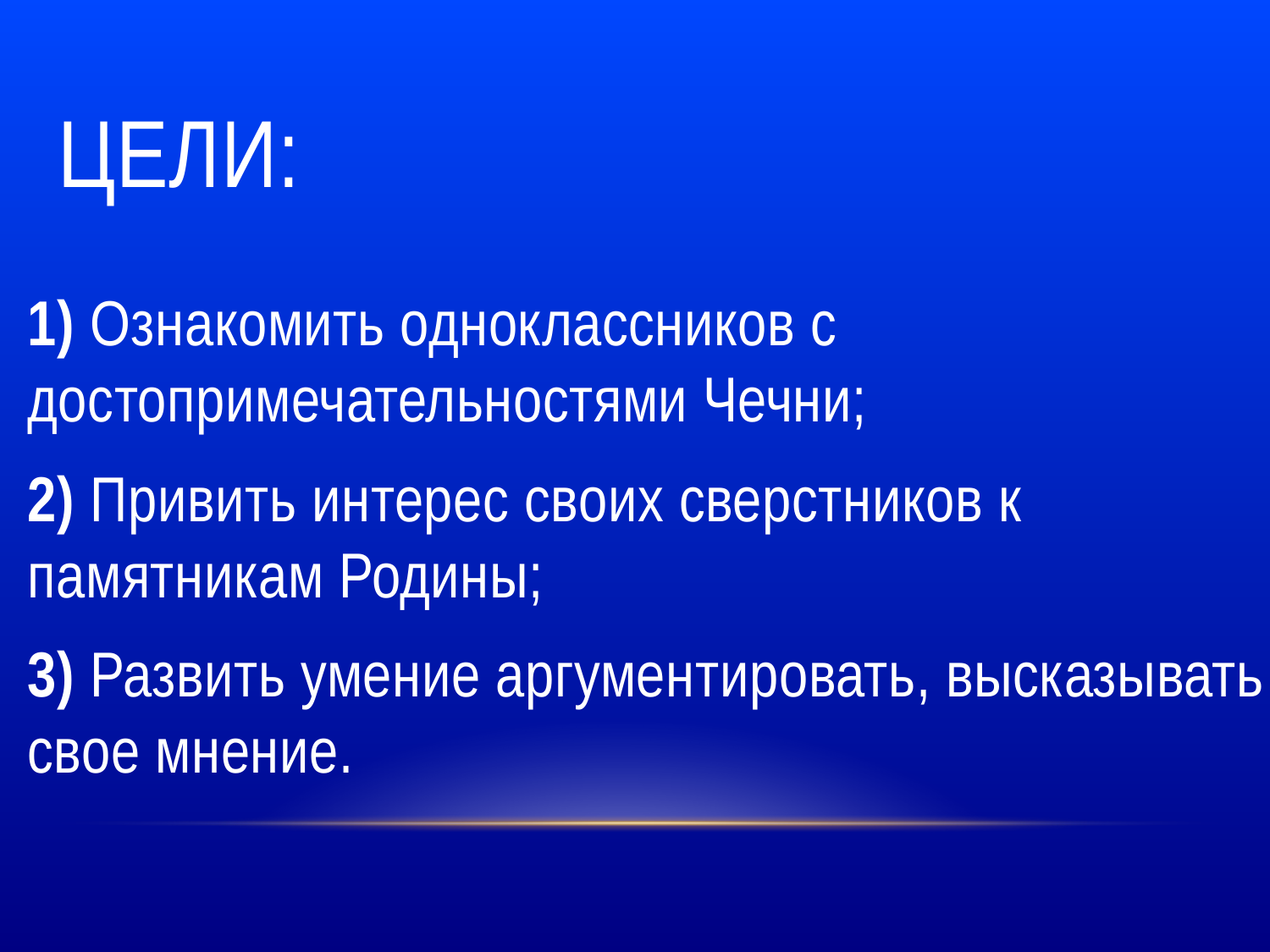

# Цели:
1) Ознакомить одноклассников с достопримечательностями Чечни;
2) Привить интерес своих сверстников к памятникам Родины;
3) Развить умение аргументировать, высказывать свое мнение.